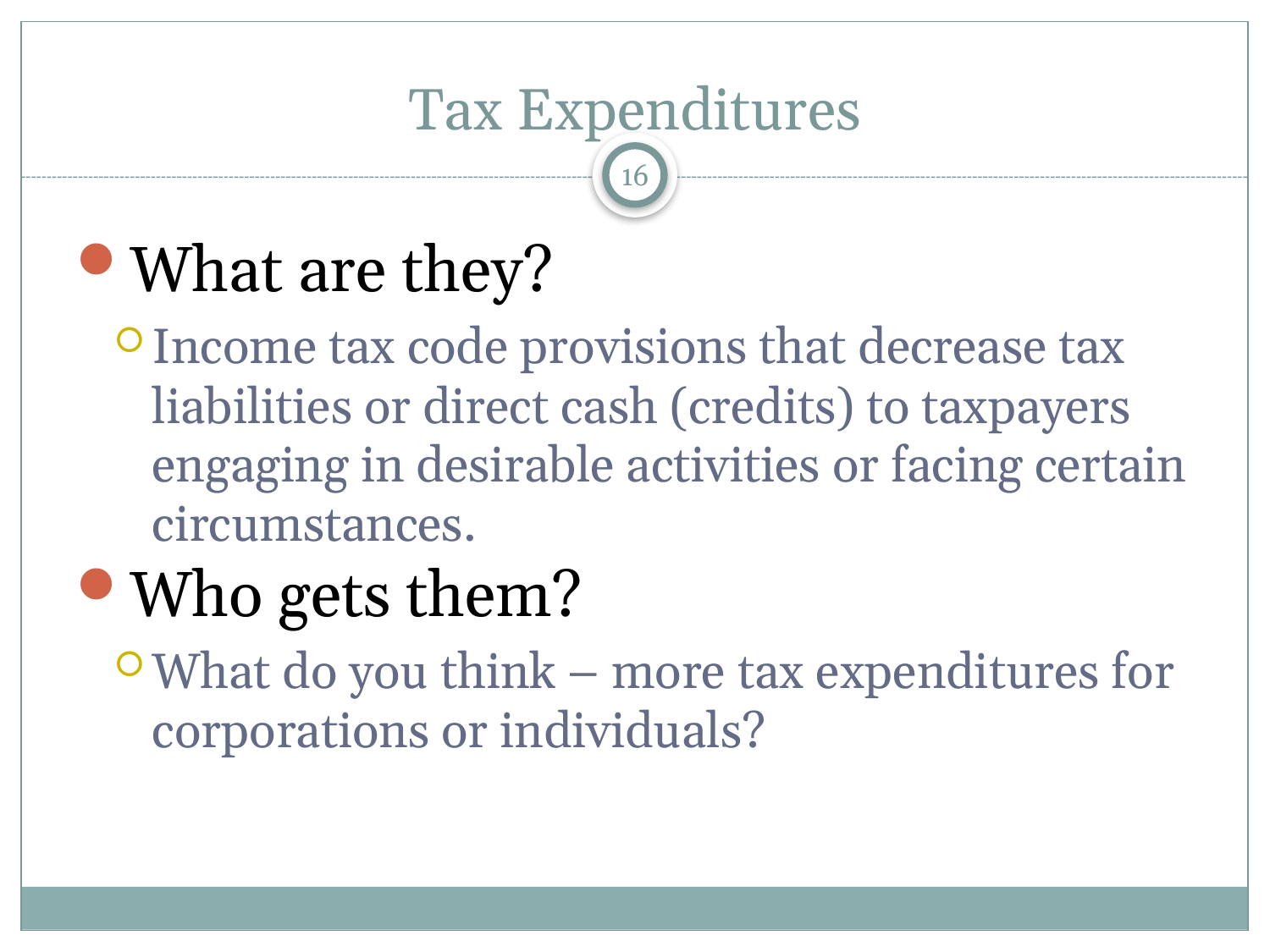

# Tax Expenditures
16
What are they?
Income tax code provisions that decrease tax liabilities or direct cash (credits) to taxpayers engaging in desirable activities or facing certain circumstances.
Who gets them?
What do you think – more tax expenditures for corporations or individuals?